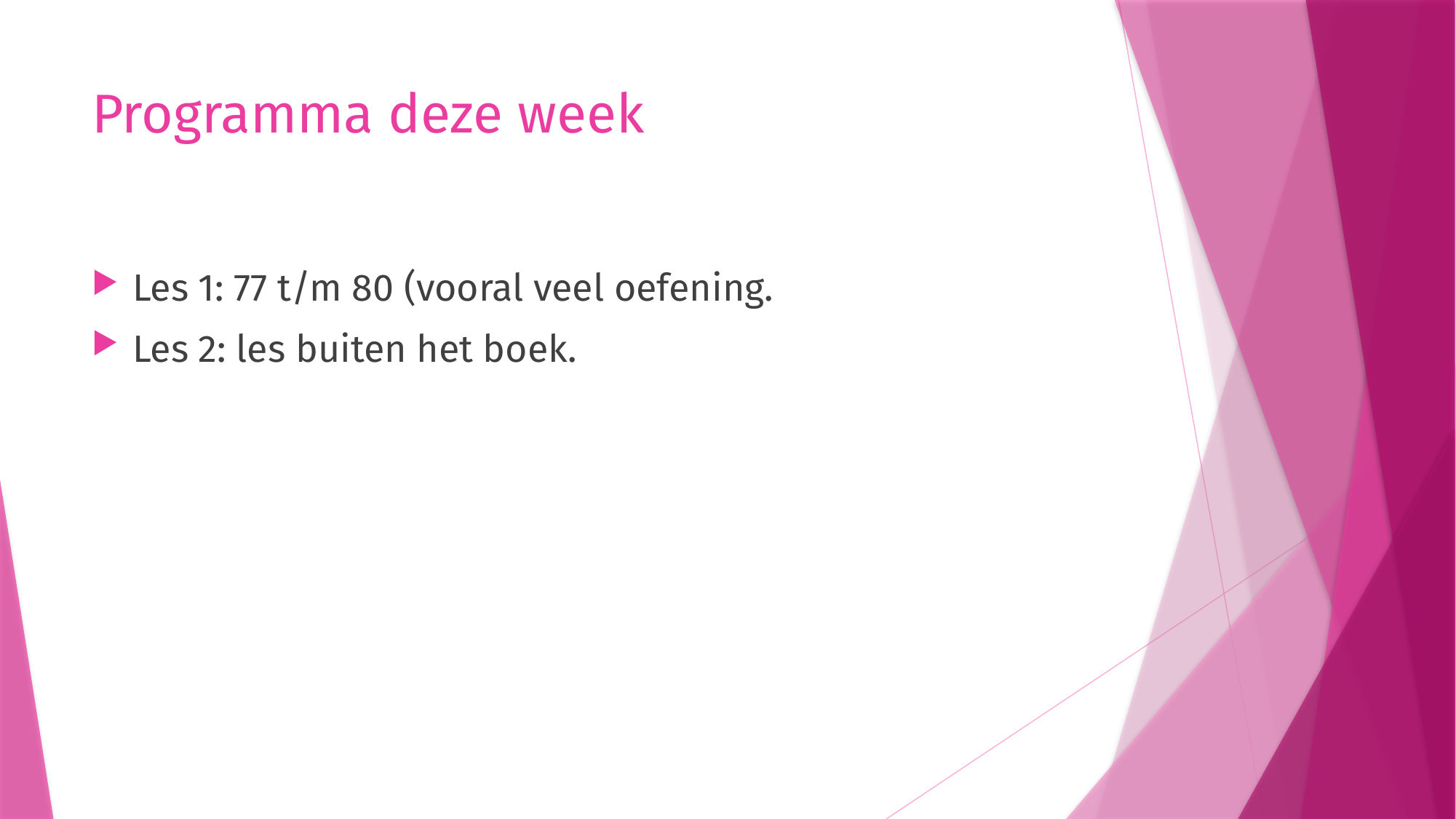

# Programma deze week
Les 1: 77 t/m 80 (vooral veel oefening.
Les 2: les buiten het boek.